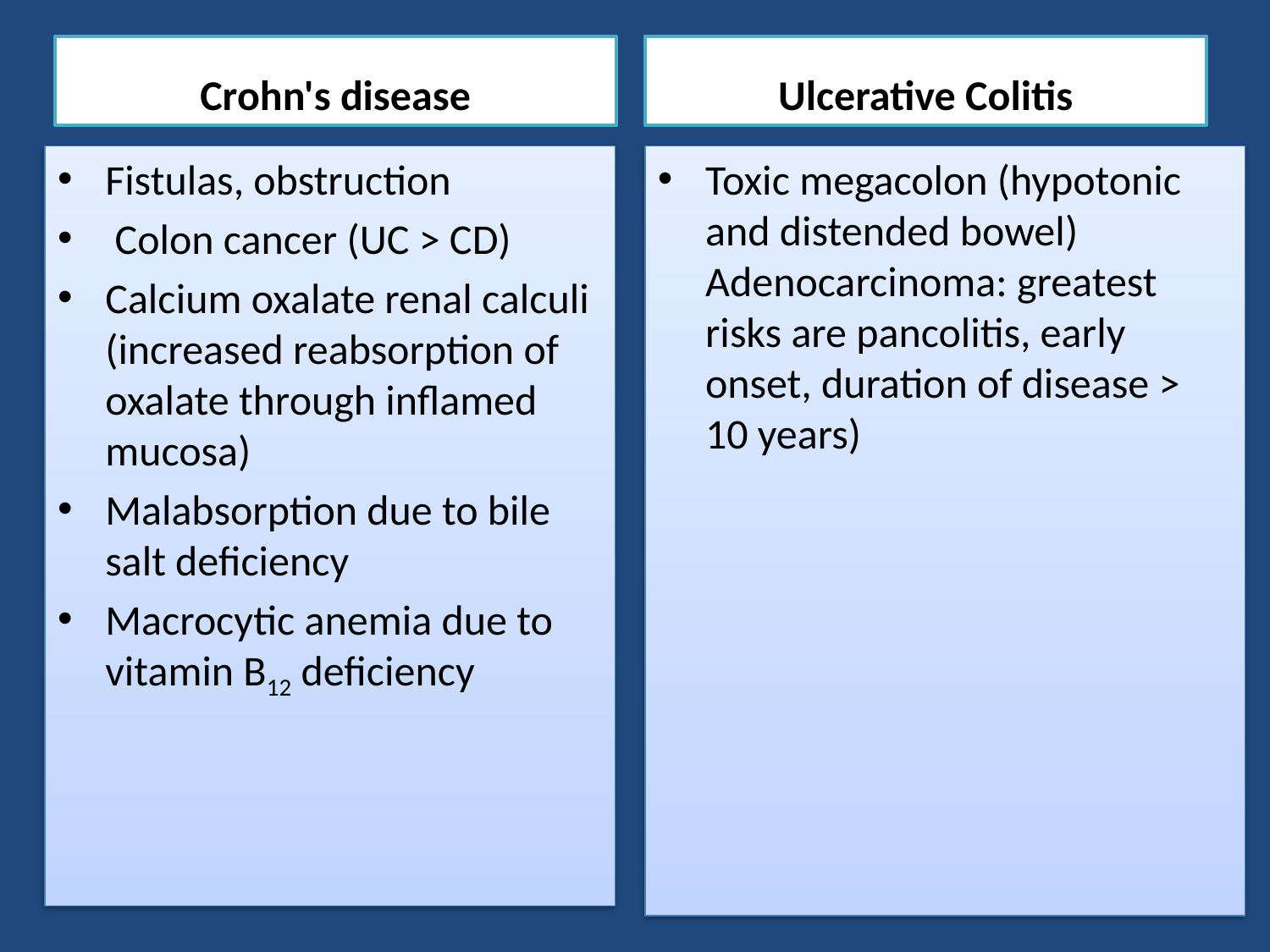

Crohn's disease
Ulcerative Colitis
Fistulas, obstruction
 Colon cancer (UC > CD)
Calcium oxalate renal calculi (increased reabsorption of oxalate through inflamed mucosa)
Malabsorption due to bile salt deficiency
Macrocytic anemia due to vitamin B12 deficiency
Toxic megacolon (hypotonic and distended bowel)
Adenocarcinoma: greatest risks are pancolitis, early onset, duration of disease > 10 years)